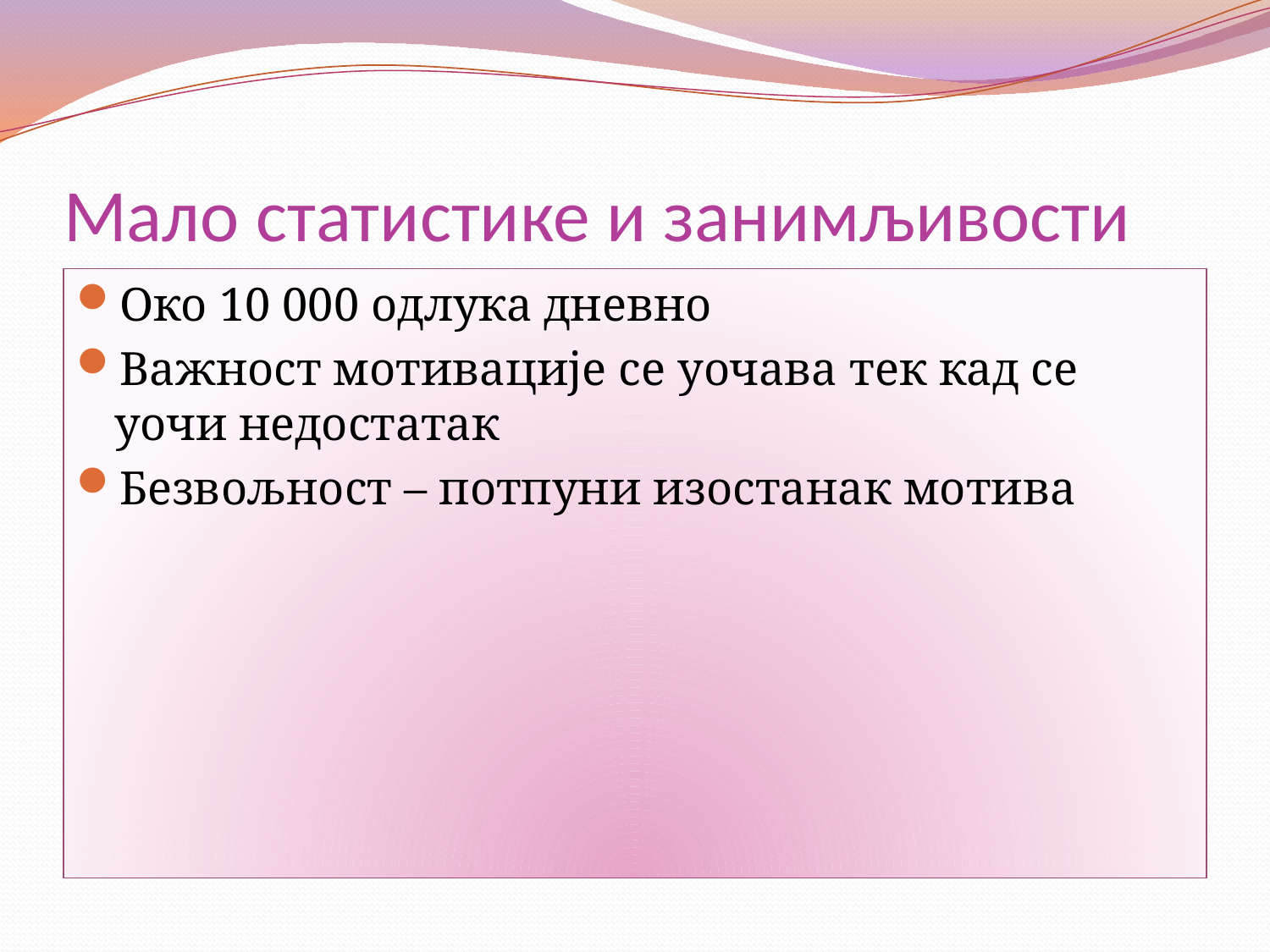

# Мало статистике и занимљивости
Око 10 000 одлука дневно
Важност мотивације се уочава тек кад се уочи недостатак
Безвољност – потпуни изостанак мотива